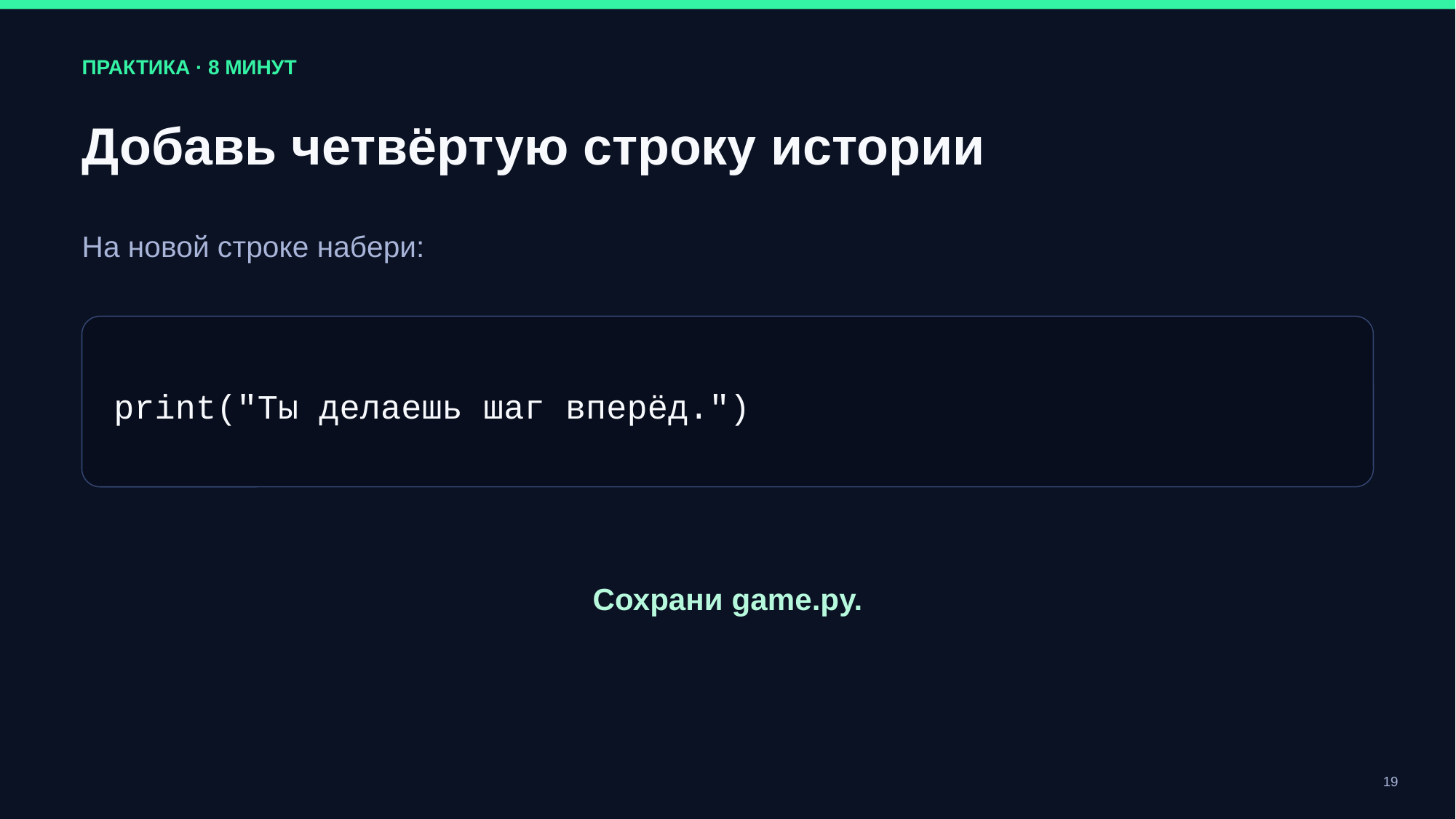

ПРАКТИКА · 8 МИНУТ
Добавь четвёртую строку истории
На новой строке набери:

print("Ты делаешь шаг вперёд.")
Сохрани game.py.
19